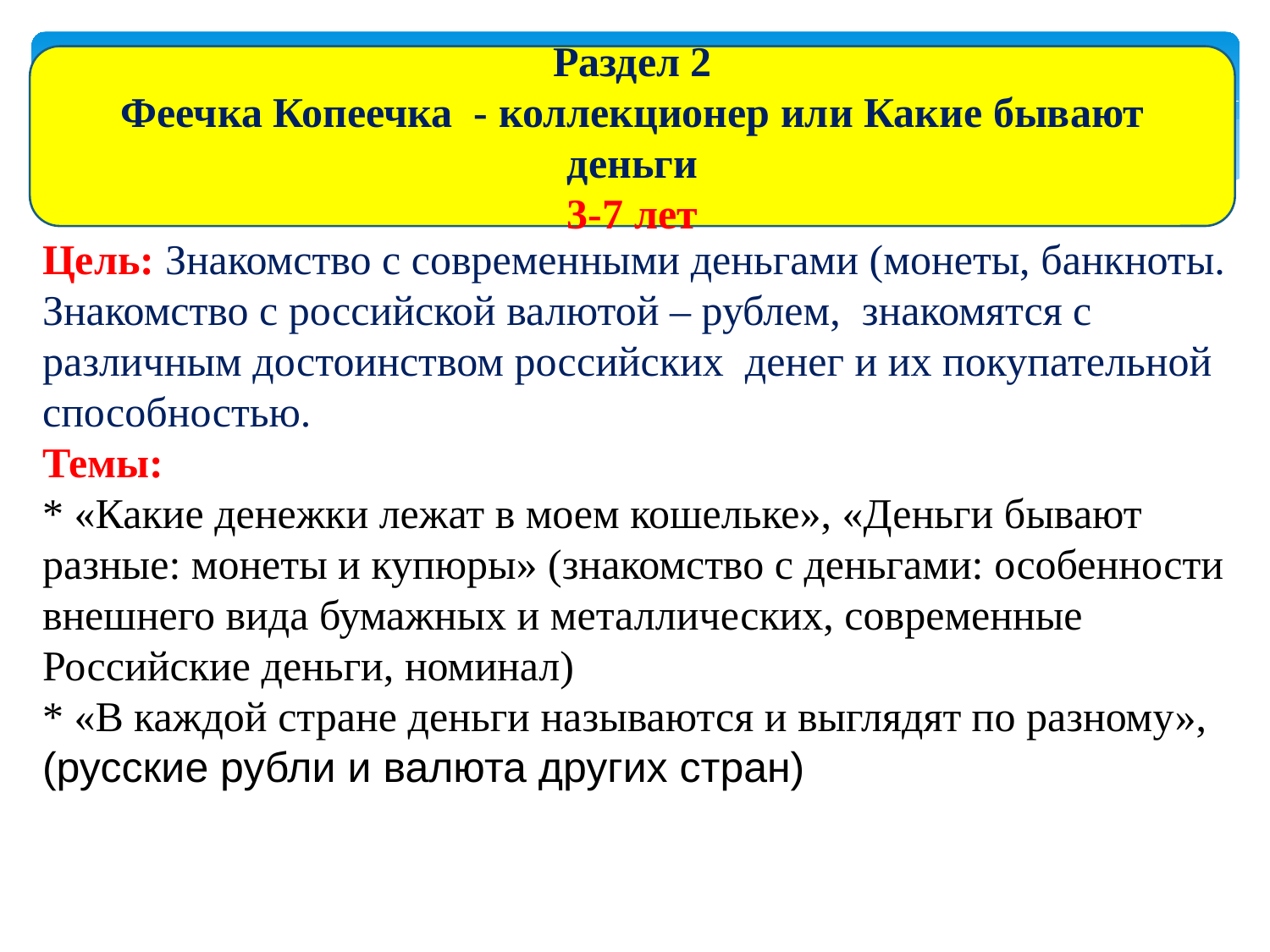

Раздел 2
Феечка Копеечка  - коллекционер или Какие бывают деньги
3-7 лет
Цель: Знакомство с современными деньгами (монеты, банкноты. Знакомство с российской валютой – рублем,  знакомятся с различным достоинством российских  денег и их покупательной способностью.
Темы:
* «Какие денежки лежат в моем кошельке», «Деньги бывают разные: монеты и купюры» (знакомство с деньгами: особенности внешнего вида бумажных и металлических, современные Российские деньги, номинал)
* «В каждой стране деньги называются и выглядят по разному»,  (русские рубли и валюта других стран)